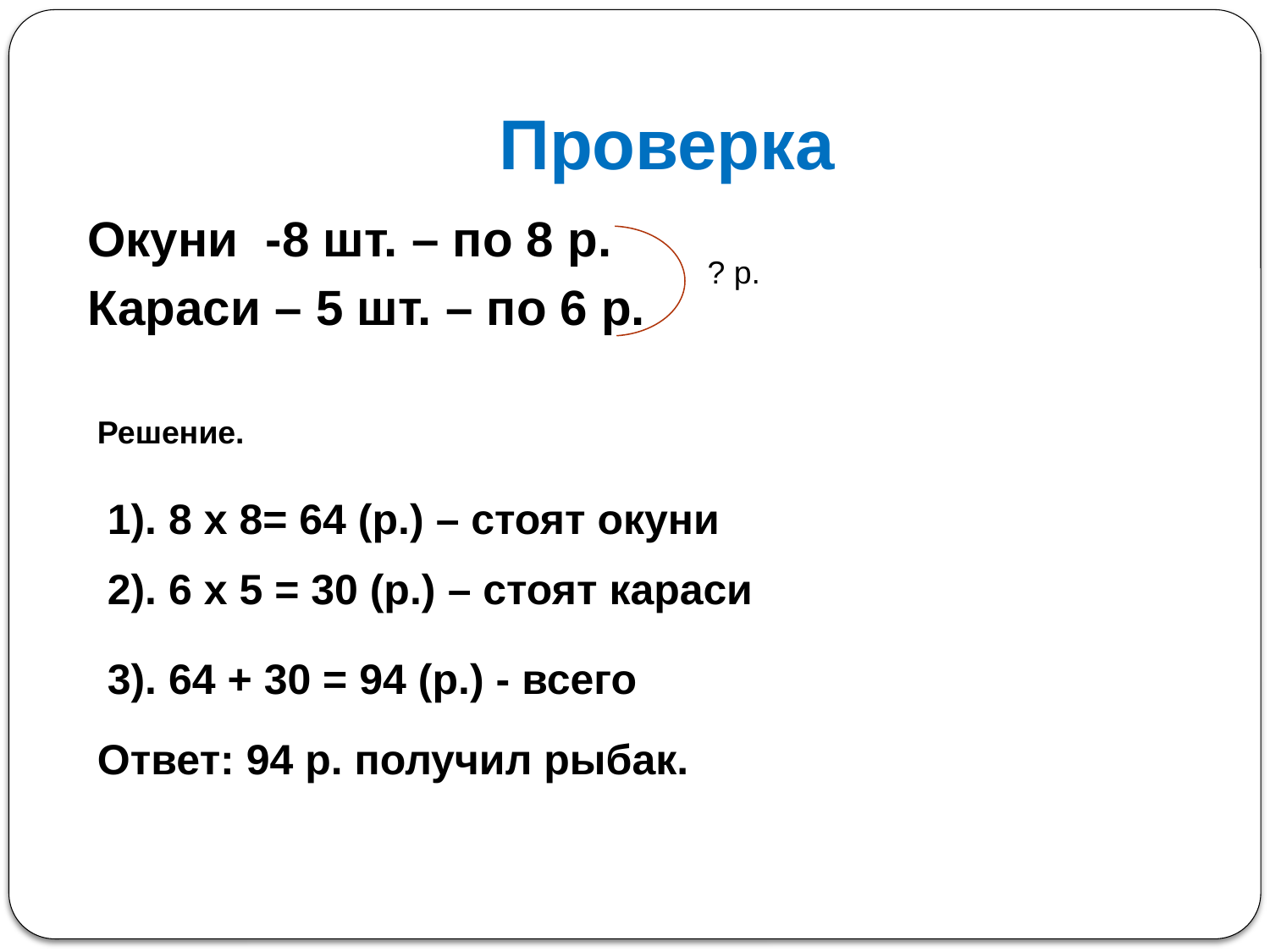

# Проверка
Окуни  -8 шт. – по 8 р.
Караси – 5 шт. – по 6 р.

? р.
Решение.
1). 8 х 8= 64 (р.) – стоят окуни
2). 6 х 5 = 30 (р.) – стоят караси
3). 64 + 30 = 94 (р.) - всего
Ответ: 94 р. получил рыбак.